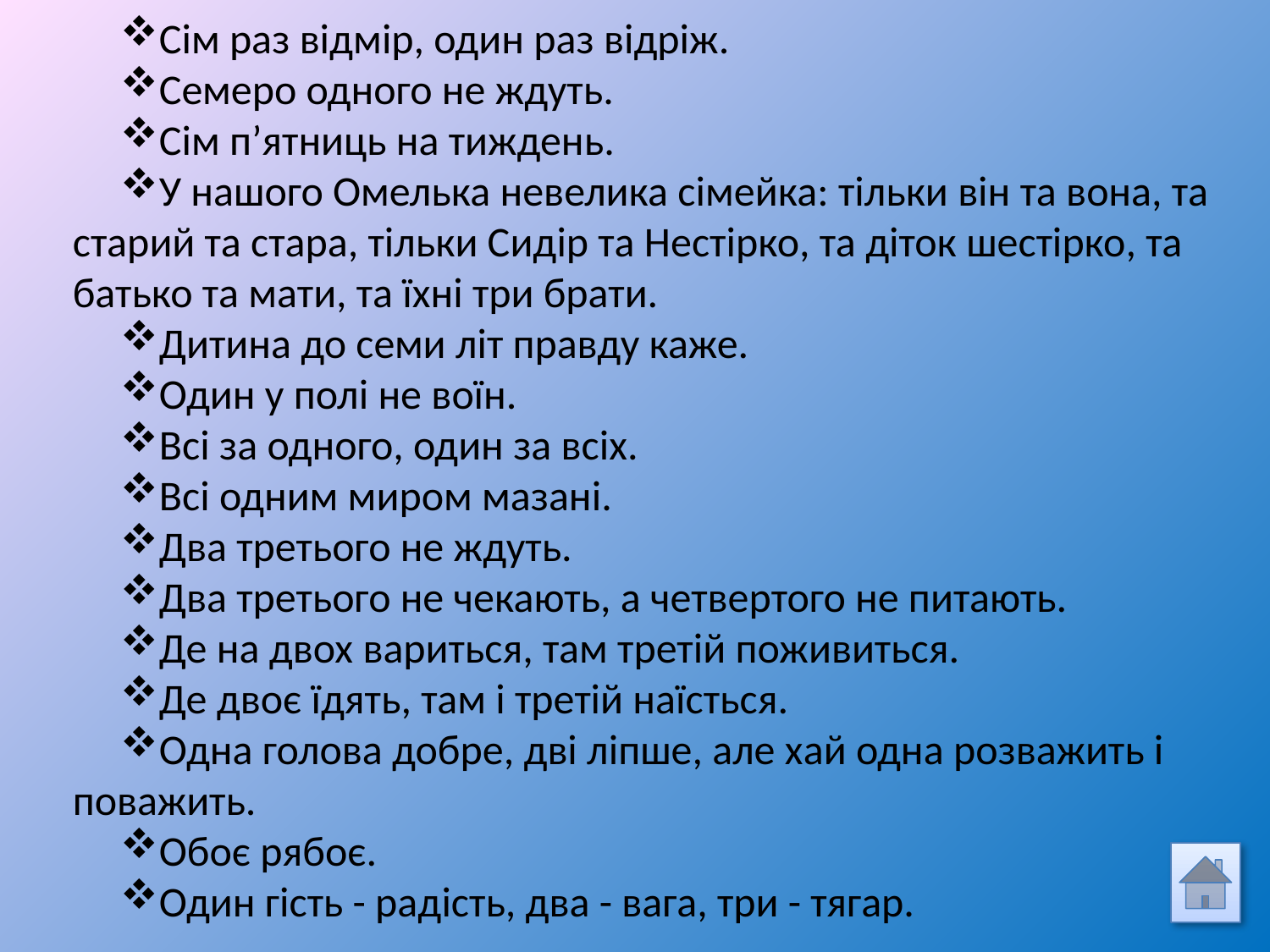

Сім раз відмір, один раз відріж.
Семеро одного не ждуть.
Сім п’ятниць на тиждень.
У нашого Омелька невелика сімейка: тільки він та вона, та старий та стара, тільки Сидір та Нестірко, та діток шестірко, та батько та мати, та їхні три брати.
Дитина до семи літ правду каже.
Один у полі не воїн.
Всі за одного, один за всіх.
Всі одним миром мазані.
Два третього не ждуть.
Два третього не чекають, а четвертого не питають.
Де на двох вариться, там третій поживиться.
Де двоє їдять, там і третій наїсться.
Одна голова добре, дві ліпше, але хай одна розважить і поважить.
Обоє рябоє.
Один гість - радість, два - вага, три - тягар.